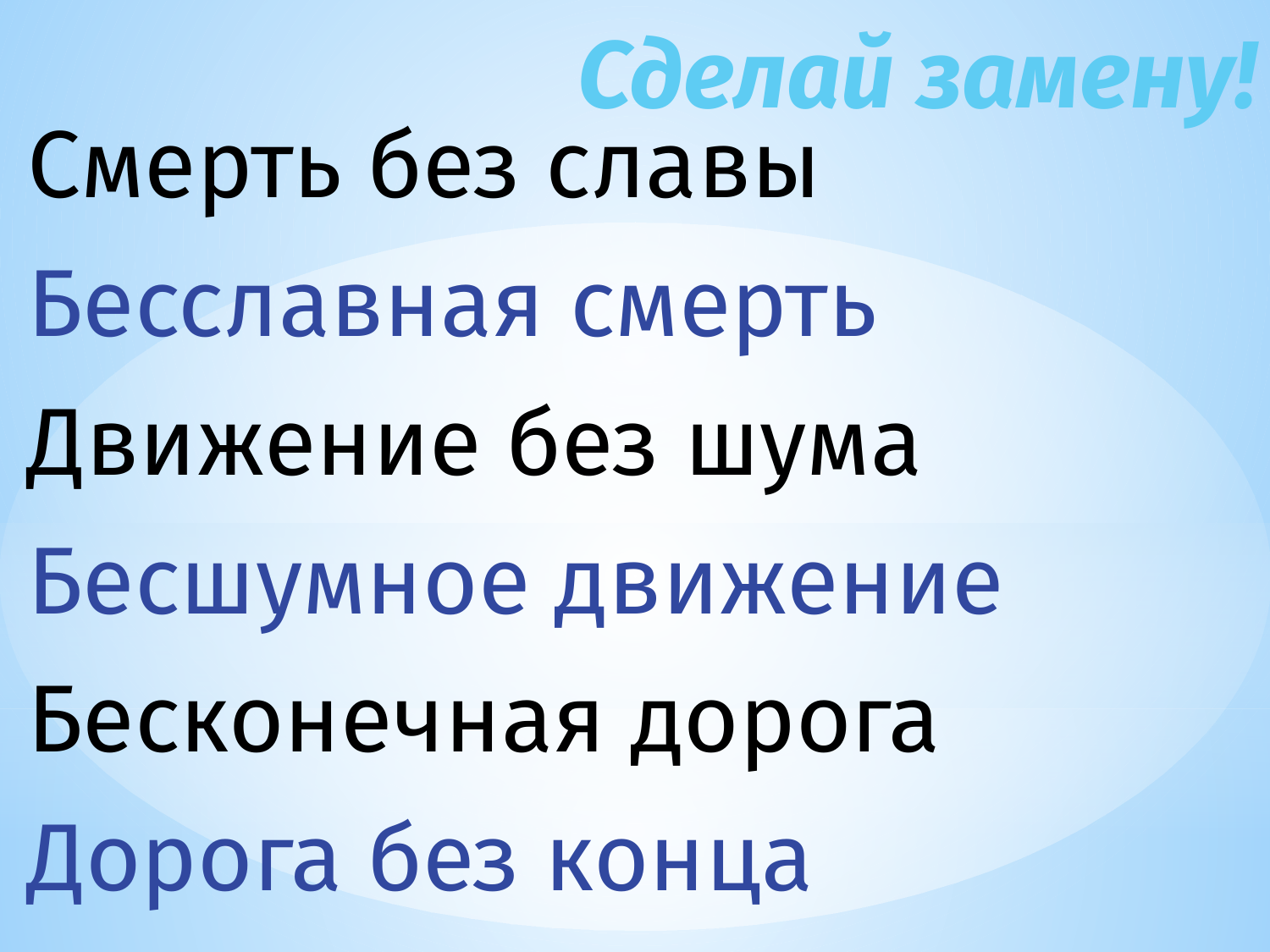

# Сделай замену!
Смерть без славы
Бесславная смерть
Движение без шума
Бесшумное движение
Бесконечная дорога
Дорога без конца